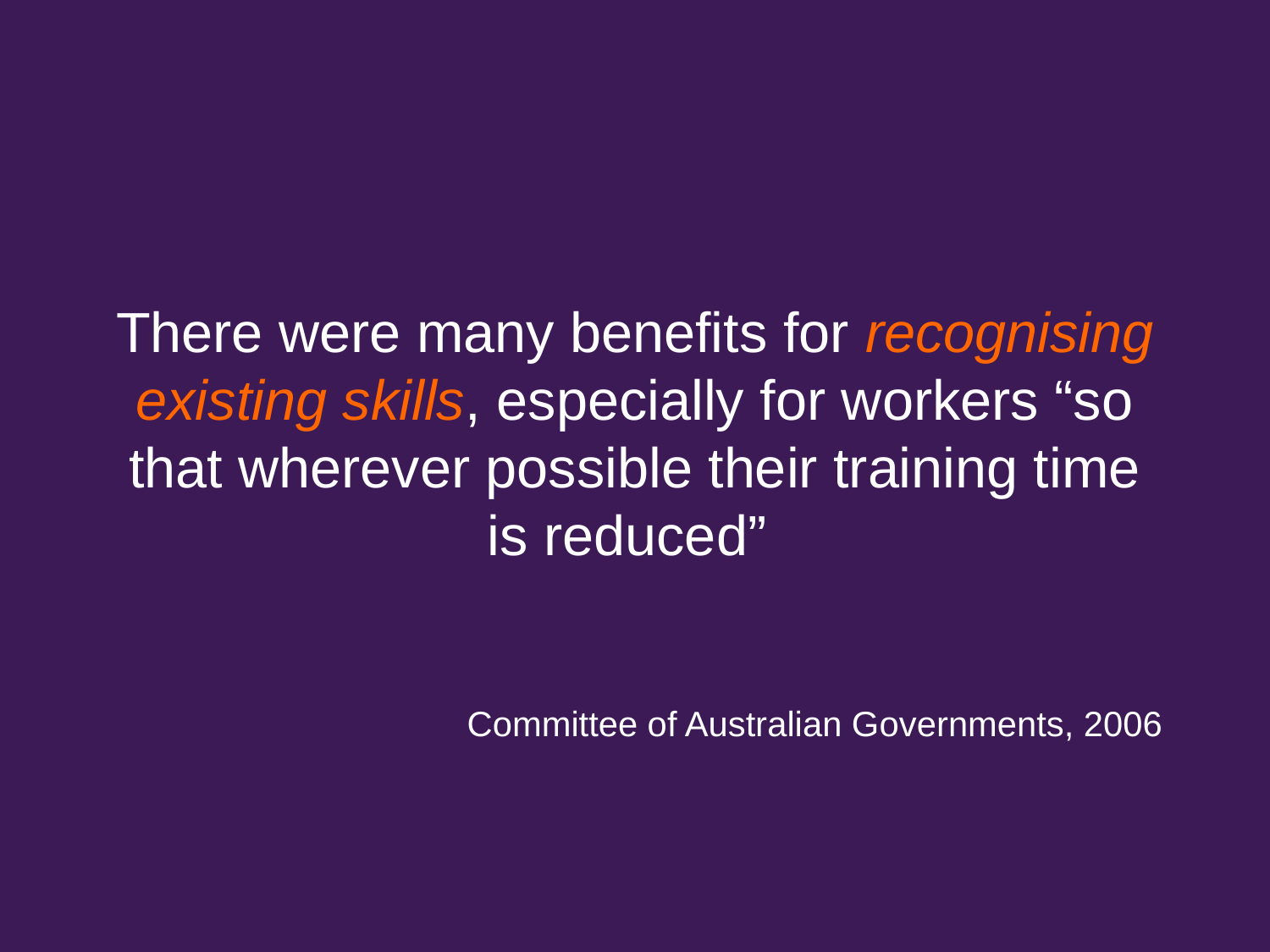

There were many benefits for recognising existing skills, especially for workers “so that wherever possible their training time is reduced”

Committee of Australian Governments, 2006